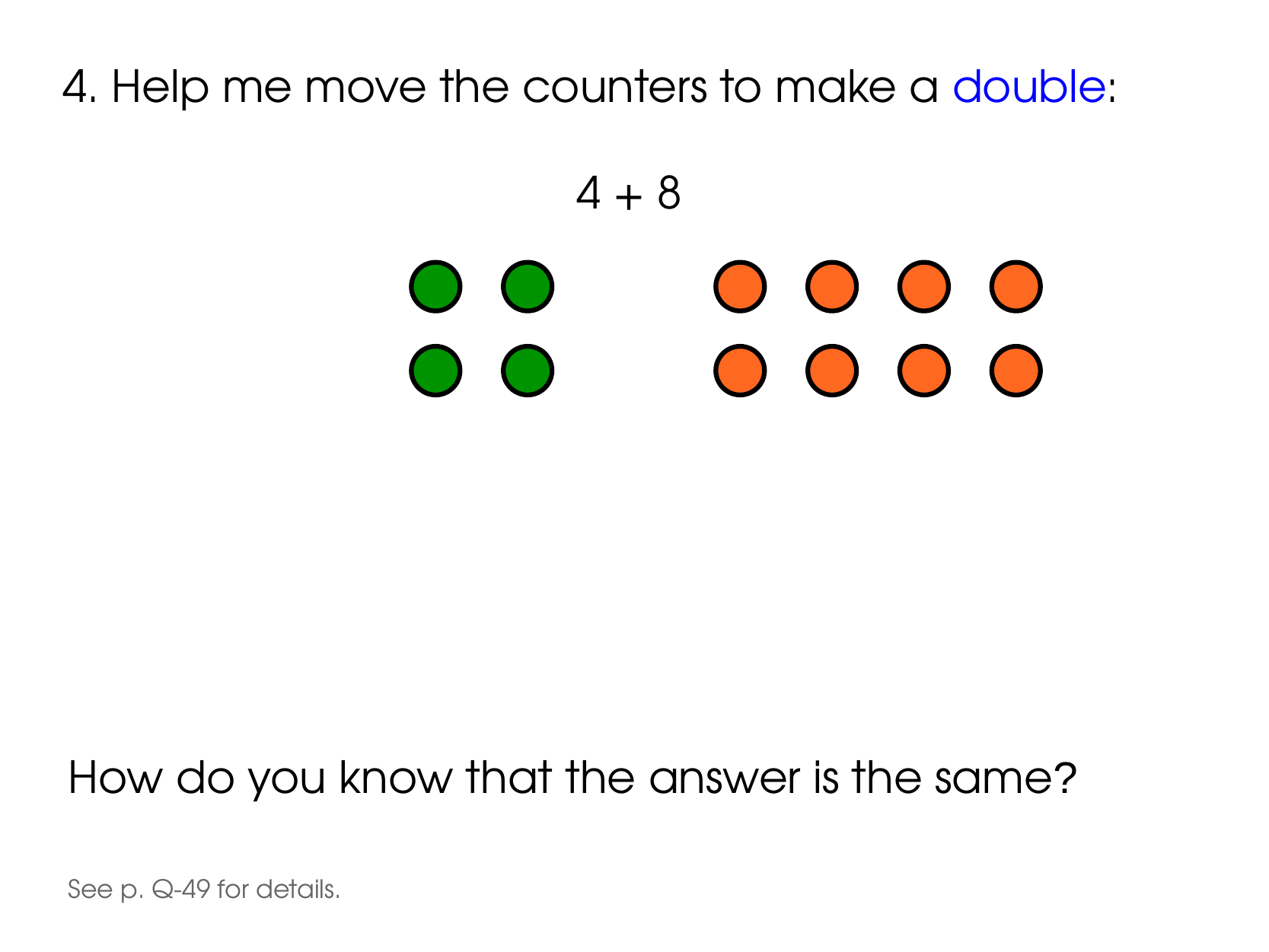

4. Help me move the counters to make a double:

4 + 8

How do you know that the answer is the same?
See p. Q-49 for details.